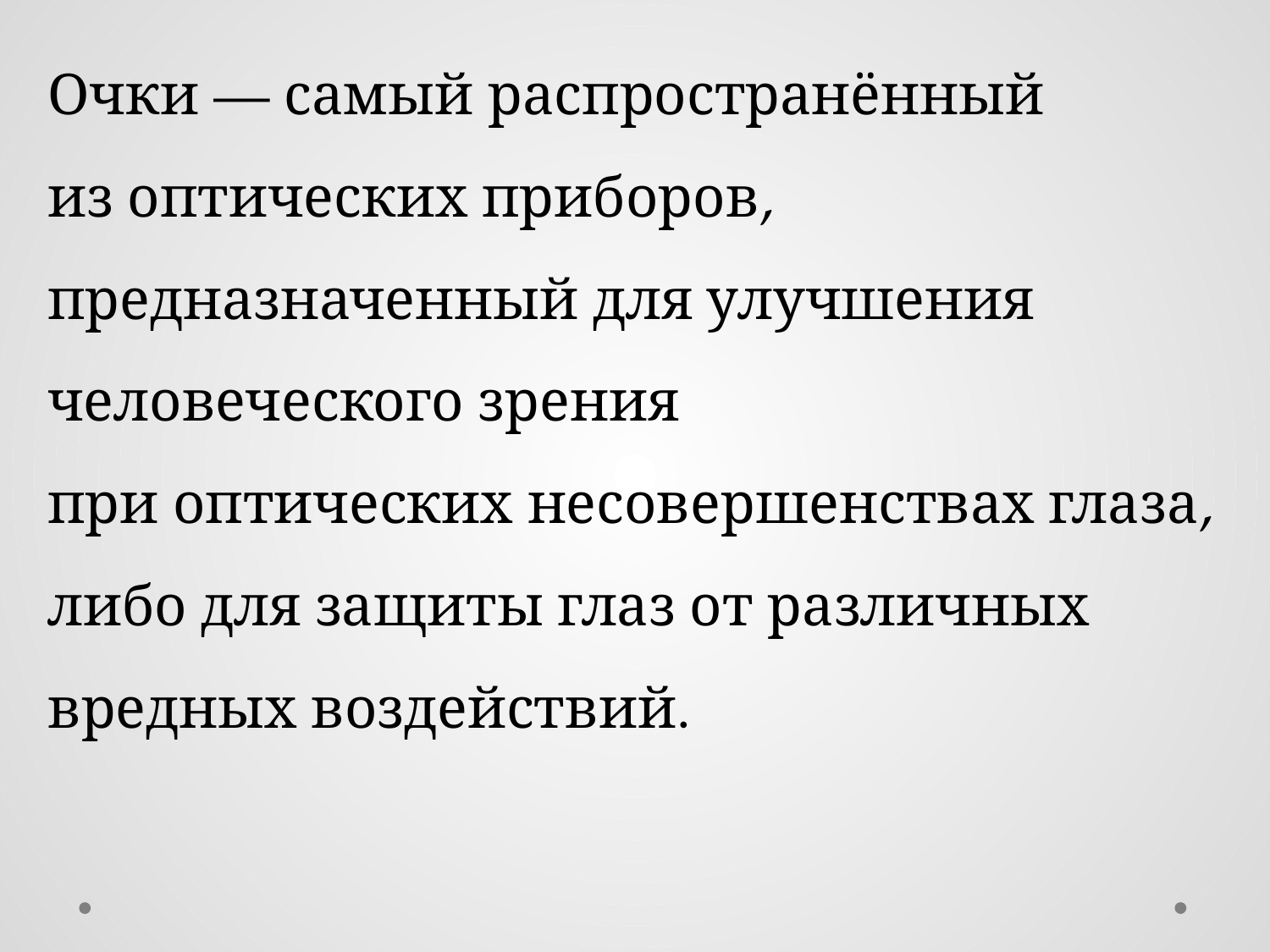

# Очки — самый распространённый из оптических приборов, предназначенный для улучшения человеческого зрения  при оптических несовершенствах глаза, либо для защиты глаз от различных вредных воздействий.